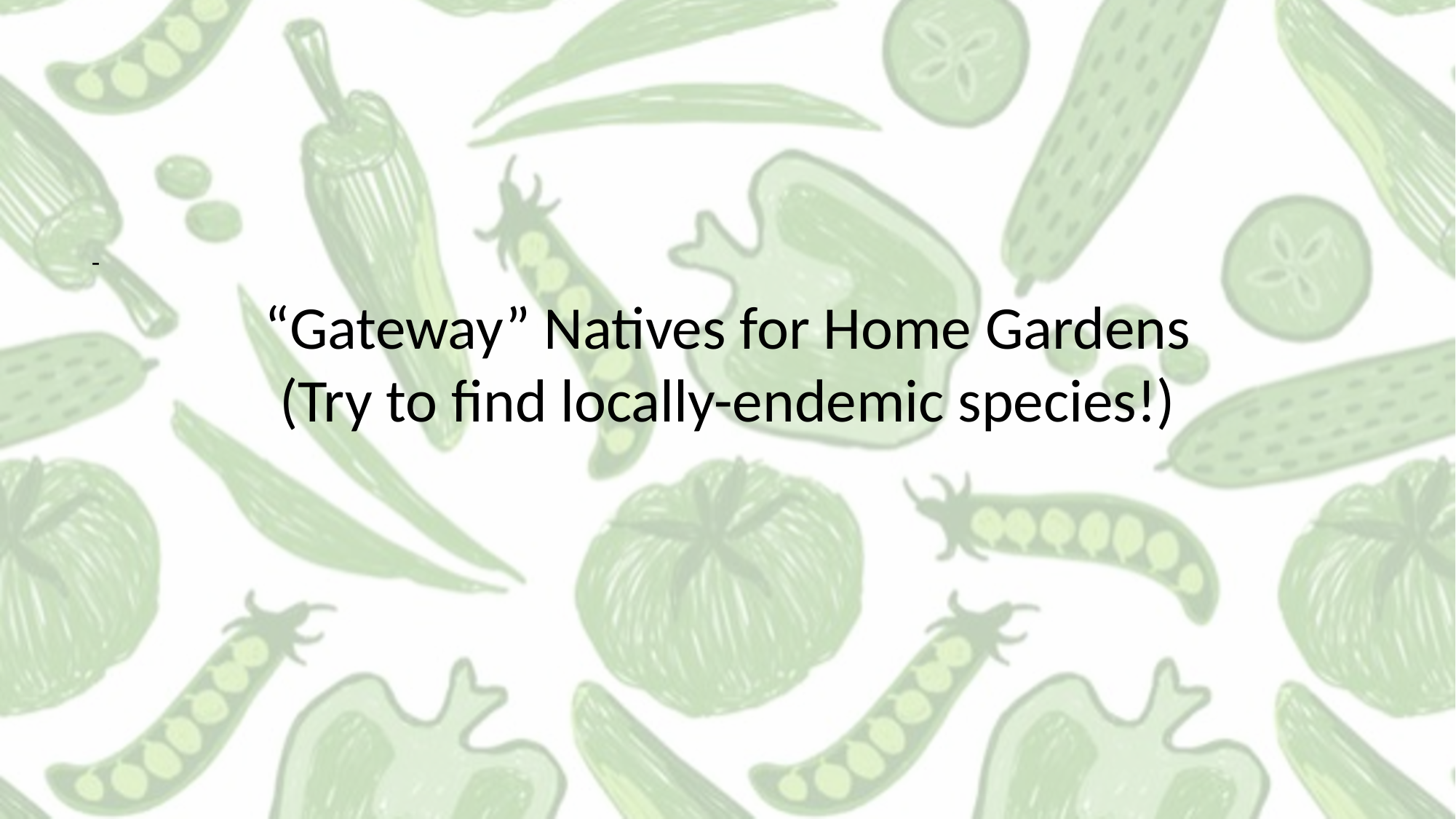

-
“Gateway” Natives for Home Gardens
(Try to find locally-endemic species!)